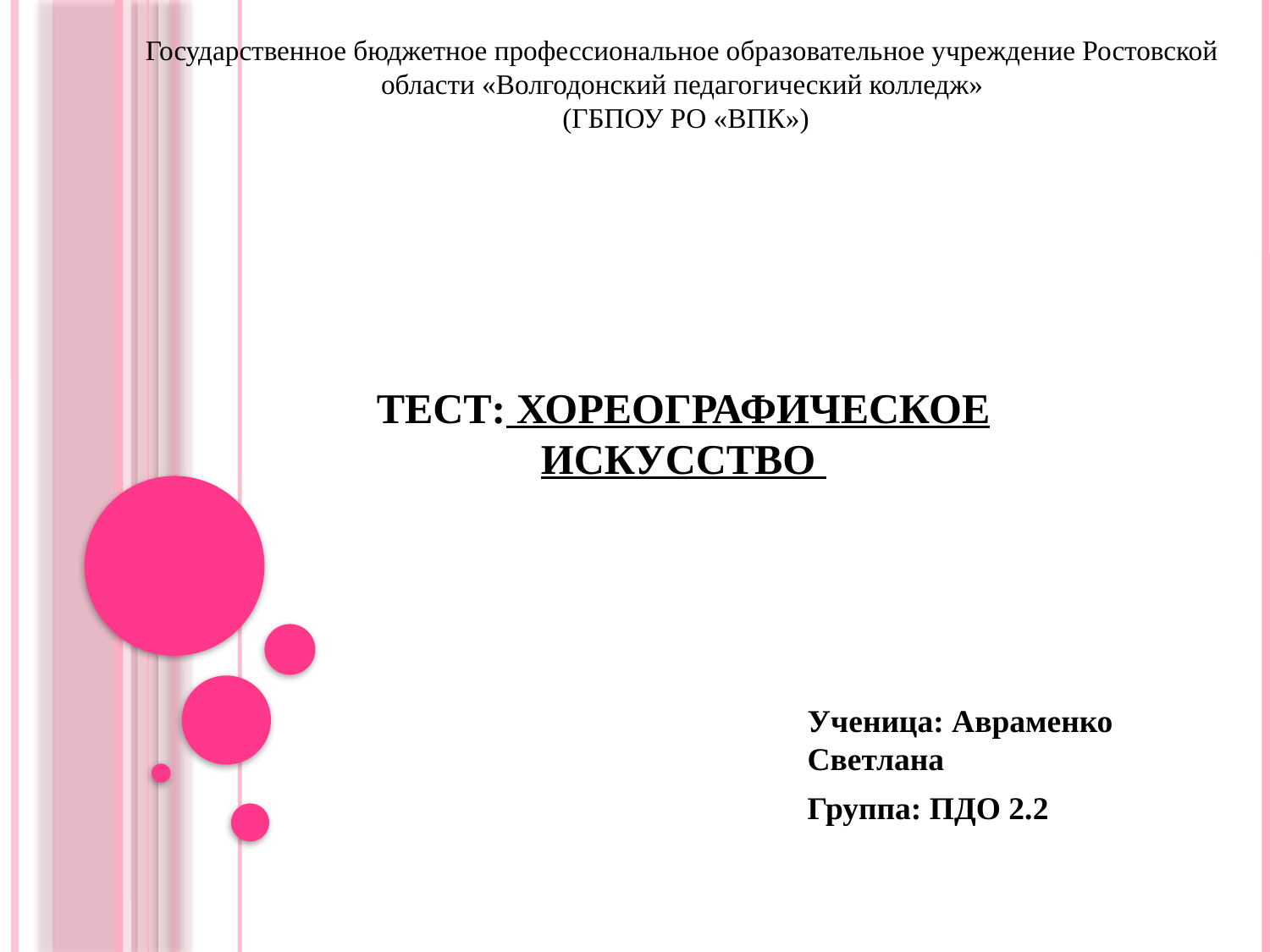

Государственное бюджетное профессиональное образовательное учреждение Ростовской области «Волгодонский педагогический колледж»
 (ГБПОУ РО «ВПК»)
# Тест: Хореографическое искусство
Ученица: Авраменко Светлана
Группа: ПДО 2.2